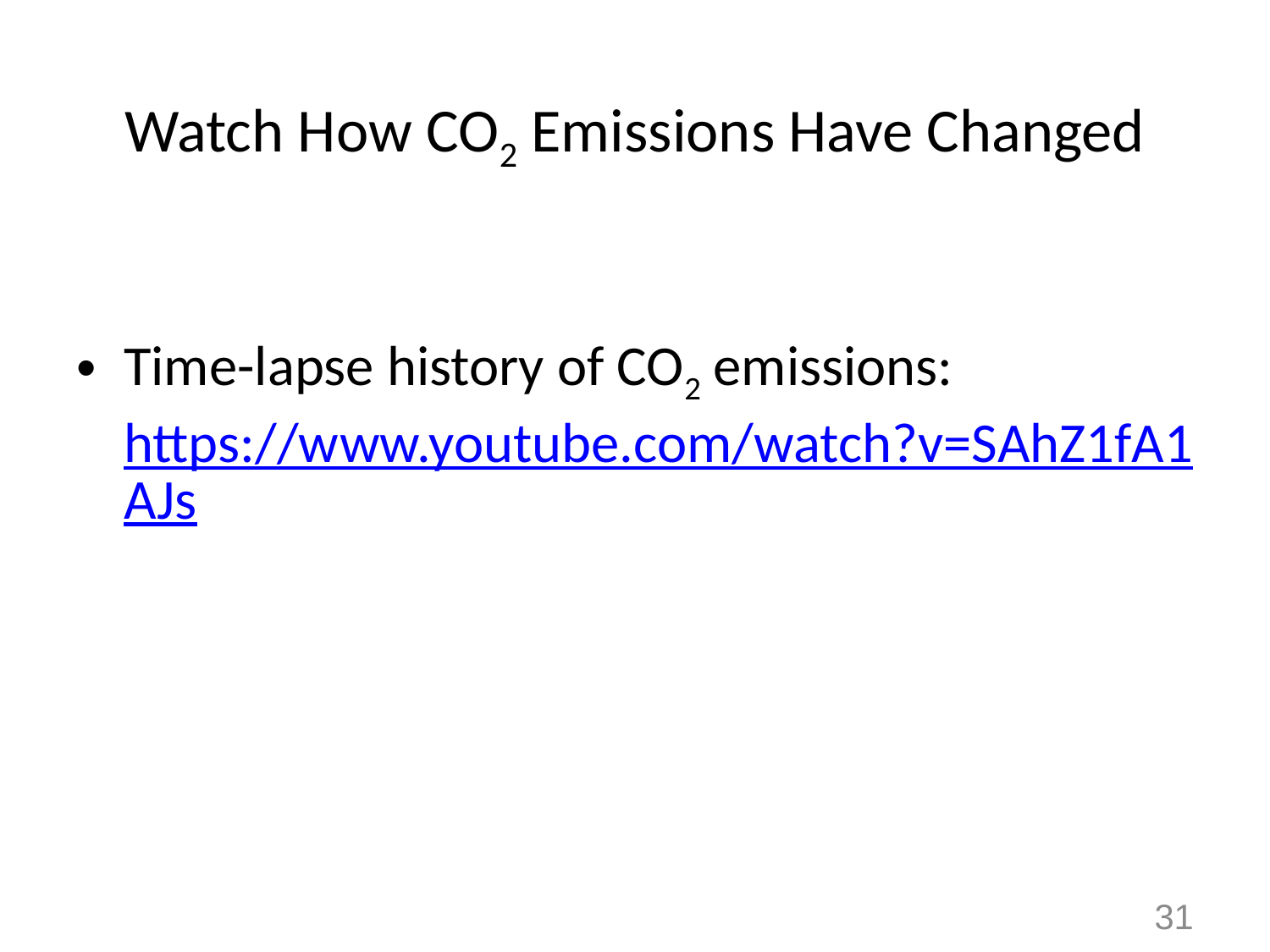

# Watch How CO2 Emissions Have Changed
Time-lapse history of CO2 emissions: https://www.youtube.com/watch?v=SAhZ1fA1AJs
31